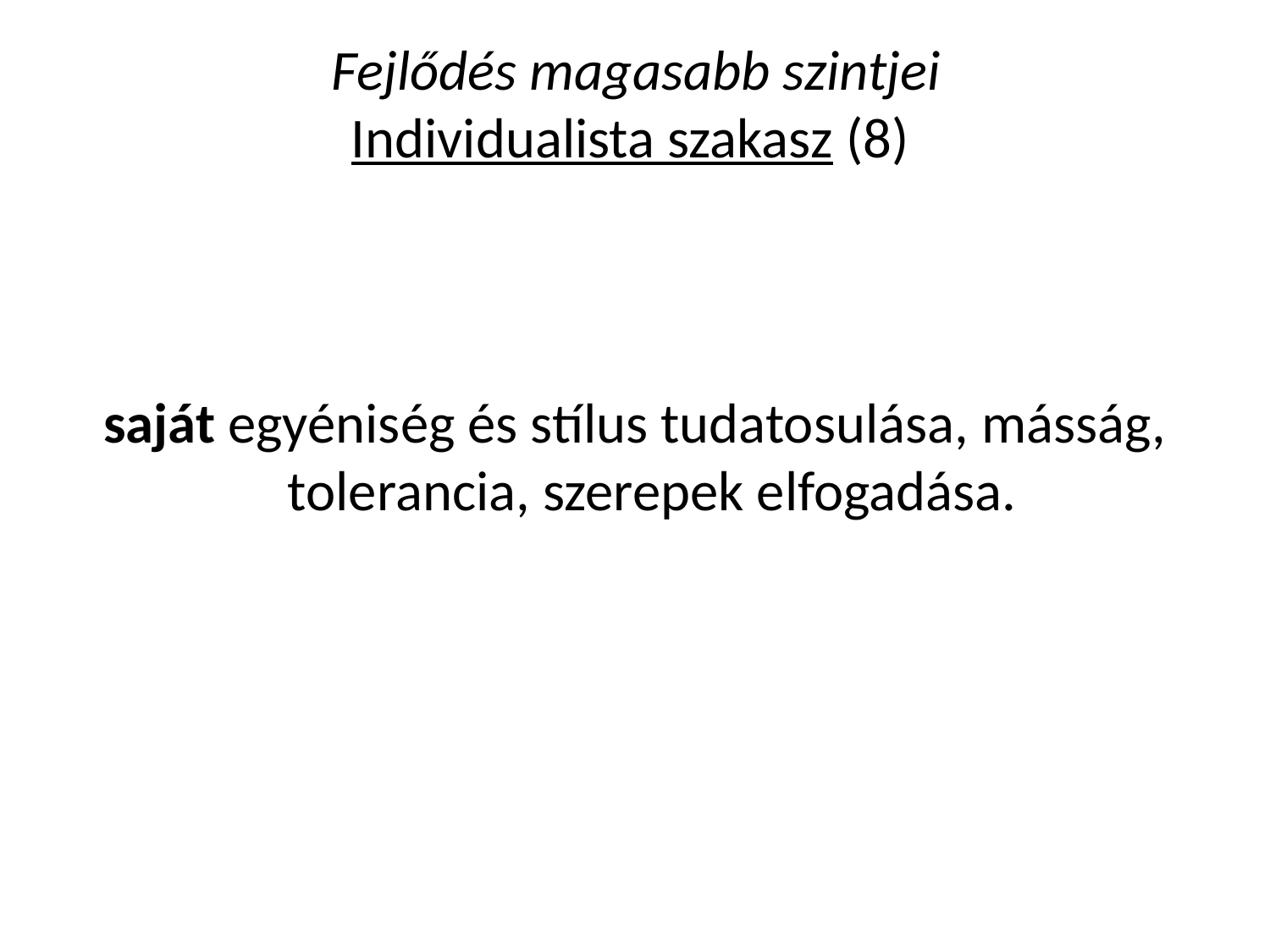

# Fejlődés magasabb szintjei Individualista szakasz (8)

saját egyéniség és stílus tudatosulása, másság, tolerancia, szerepek elfogadása.